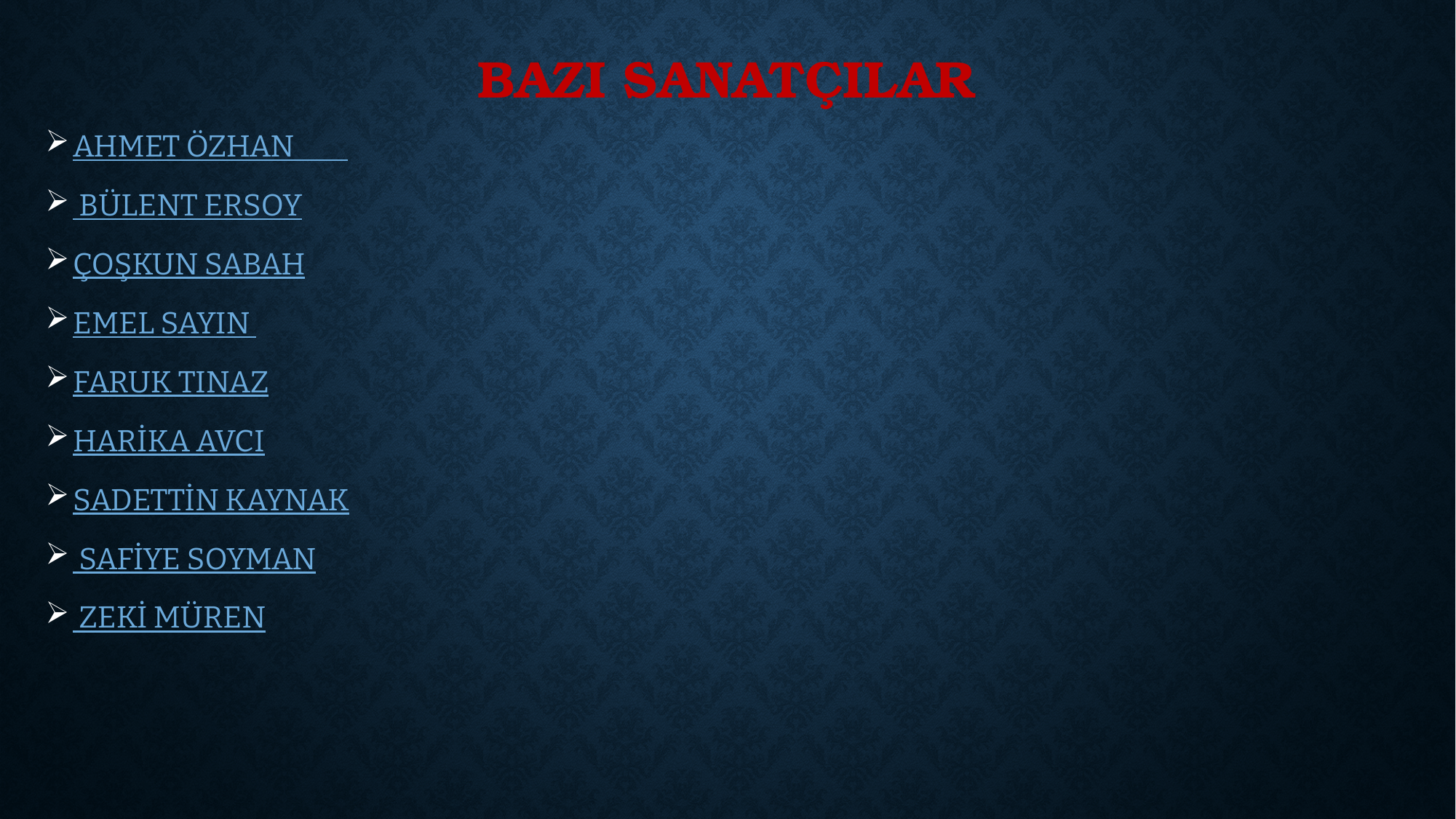

# BAZI SANATÇILAR
AHMET ÖZHAN
 BÜLENT ERSOY
ÇOŞKUN SABAH
EMEL SAYIN
FARUK TINAZ
HARİKA AVCI
SADETTİN KAYNAK
 SAFİYE SOYMAN
 ZEKİ MÜREN